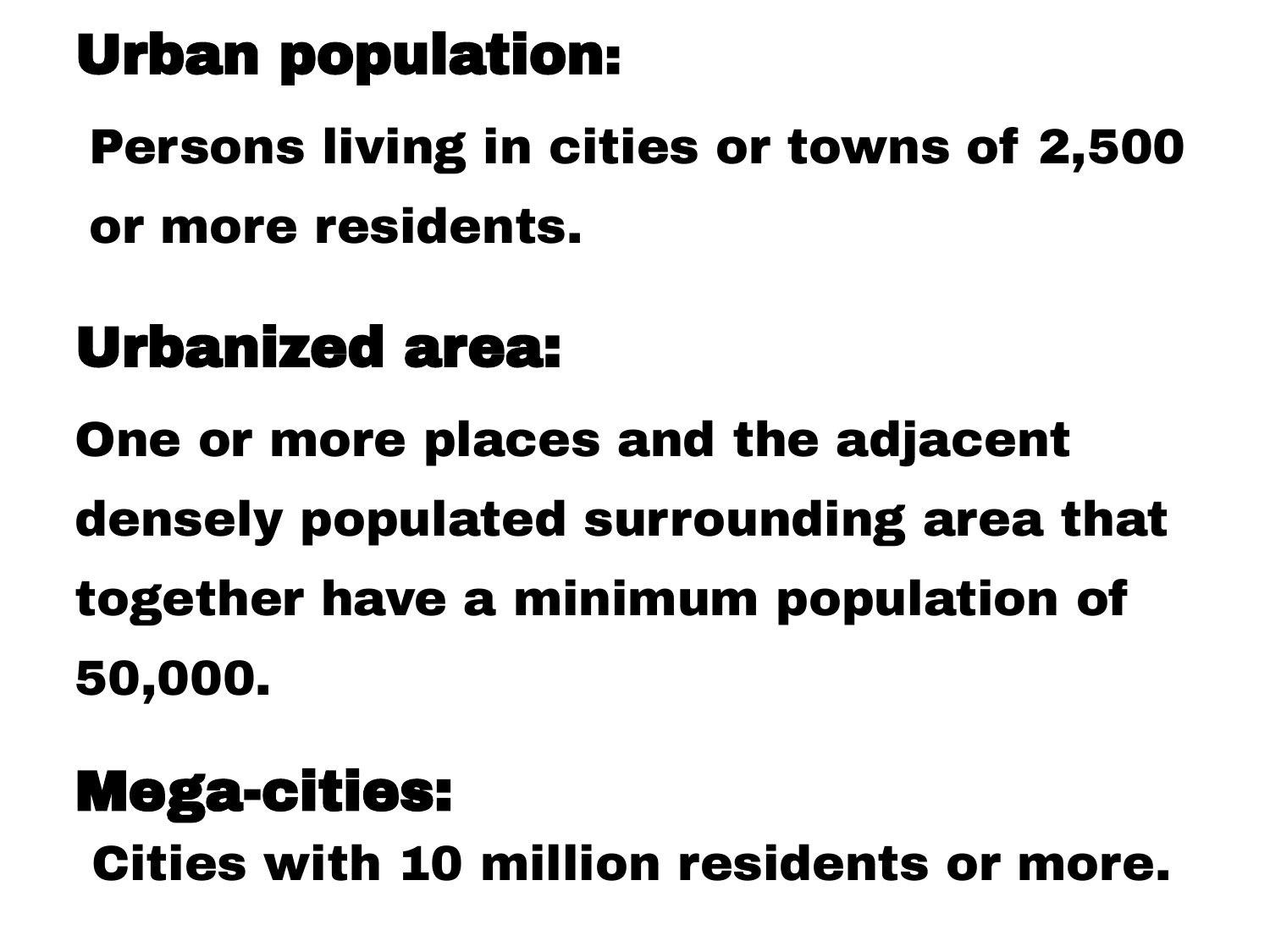

Urban population:
Persons living in cities or towns of 2,500   or more residents.

Urbanized area:
One or more places and the adjacent densely populated surrounding area that together have a minimum population of 50,000.

Mega-cities:
 Cities with 10 million residents or more.